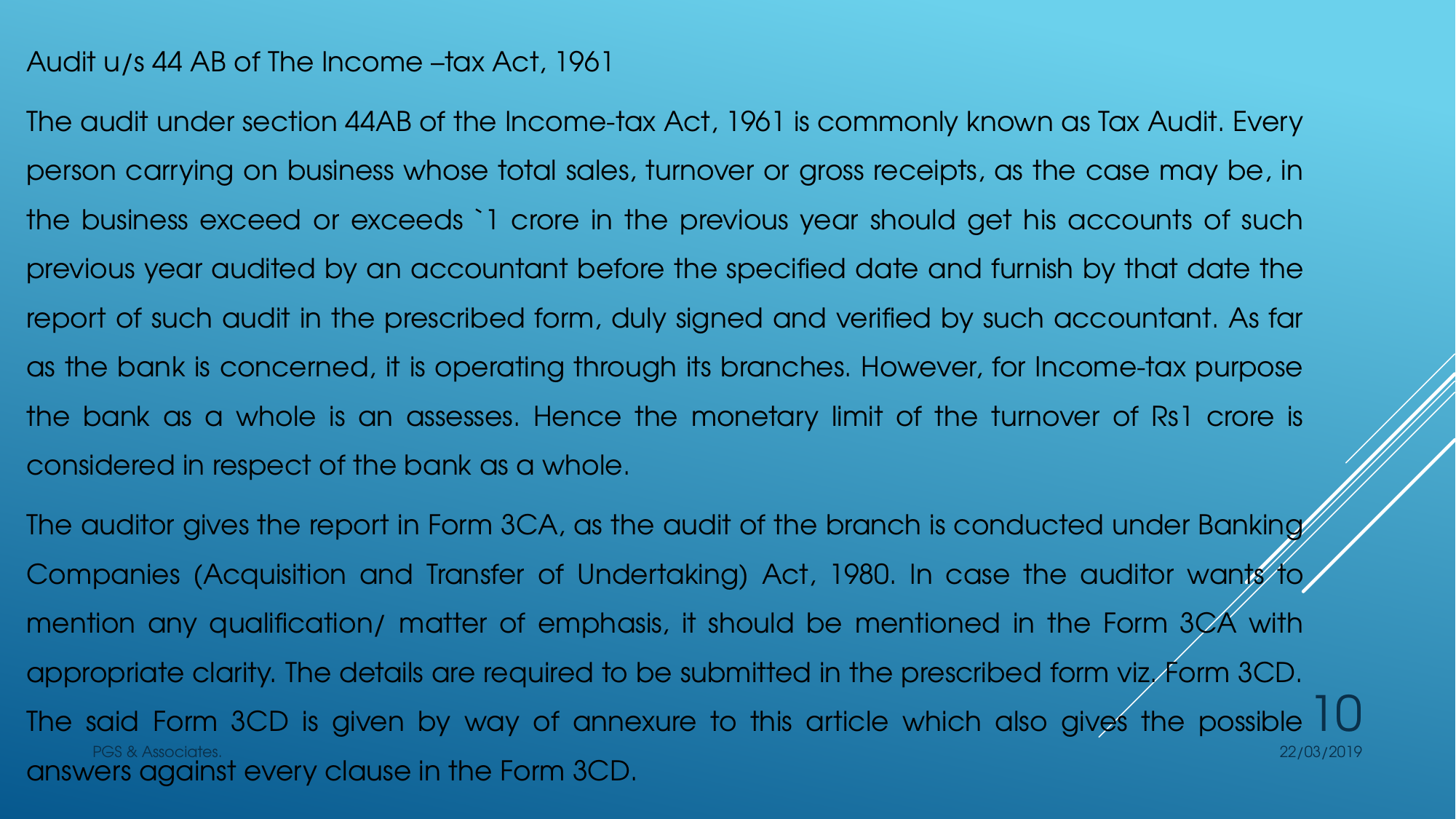

Audit u/s 44 AB of The Income –tax Act, 1961
The audit under section 44AB of the Income-tax Act, 1961 is commonly known as Tax Audit. Every person carrying on business whose total sales, turnover or gross receipts, as the case may be, in the business exceed or exceeds `1 crore in the previous year should get his accounts of such previous year audited by an accountant before the specified date and furnish by that date the report of such audit in the prescribed form, duly signed and verified by such accountant. As far as the bank is concerned, it is operating through its branches. However, for Income-tax purpose the bank as a whole is an assesses. Hence the monetary limit of the turnover of Rs1 crore is considered in respect of the bank as a whole.
The auditor gives the report in Form 3CA, as the audit of the branch is conducted under Banking Companies (Acquisition and Transfer of Undertaking) Act, 1980. In case the auditor wants to mention any qualification/ matter of emphasis, it should be mentioned in the Form 3CA with appropriate clarity. The details are required to be submitted in the prescribed form viz. Form 3CD. The said Form 3CD is given by way of annexure to this article which also gives the possible answers against every clause in the Form 3CD.

10
PGS & Associates.
22/03/2019